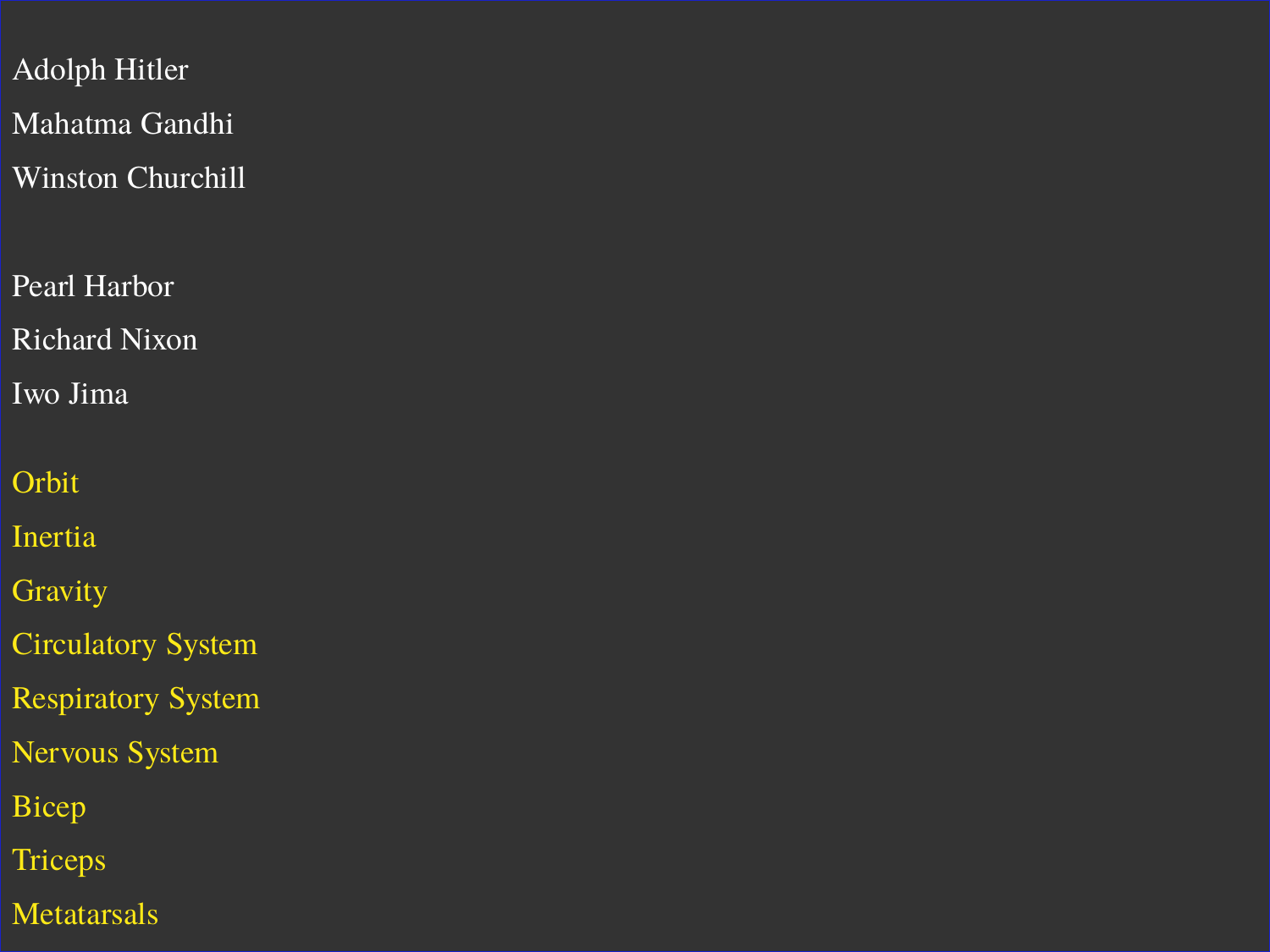

Adolph Hitler
Mahatma Gandhi
Winston Churchill

Pearl Harbor
Richard Nixon
Iwo Jima
Orbit
Inertia
Gravity
Circulatory System
Respiratory System
Nervous System
Bicep
Triceps
Metatarsals